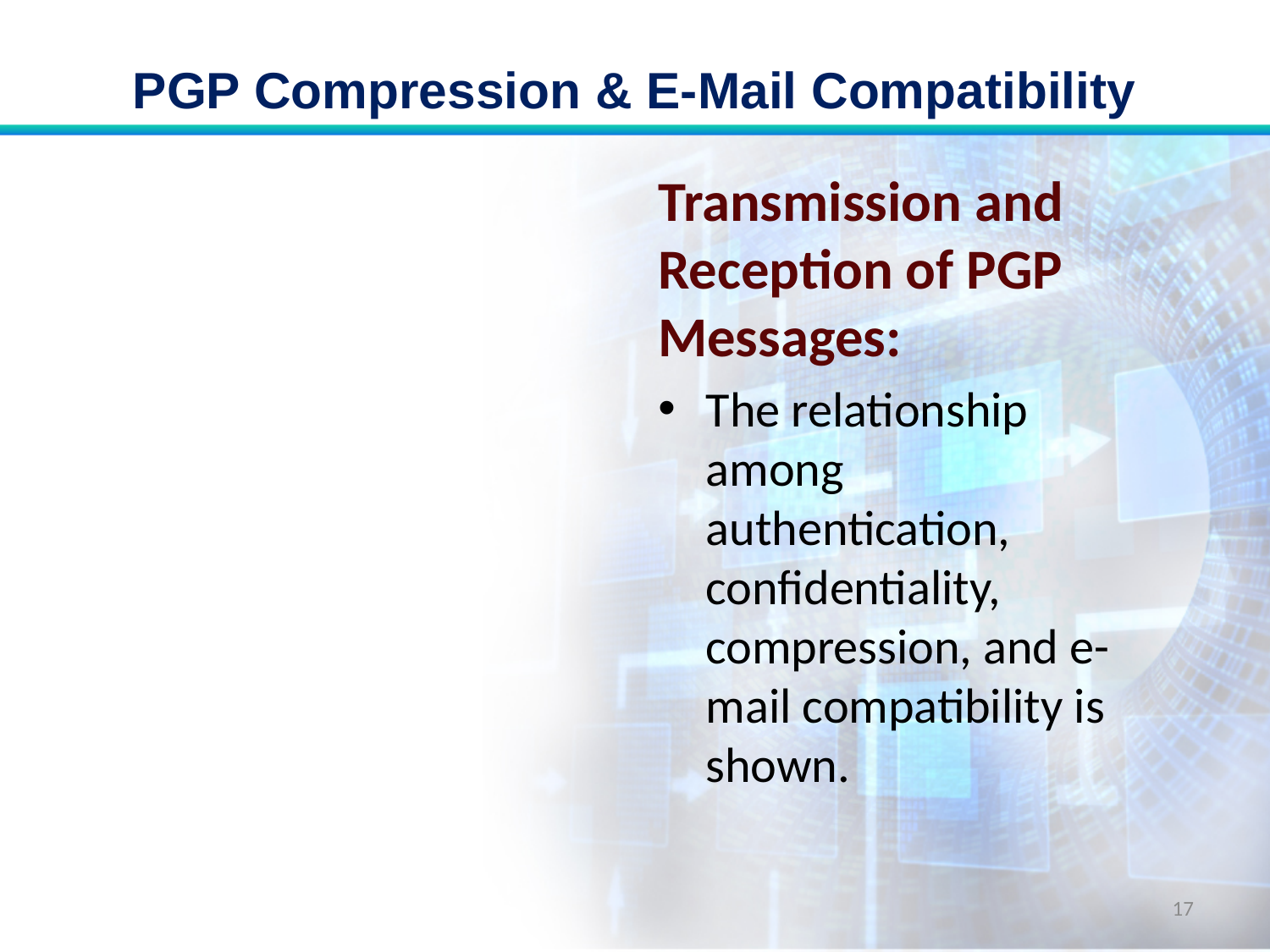

# PGP Compression & E-Mail Compatibility
Transmission and Reception of PGP Messages:
The relationship among authentication, confidentiality, compression, and e-mail compatibility is shown.
17